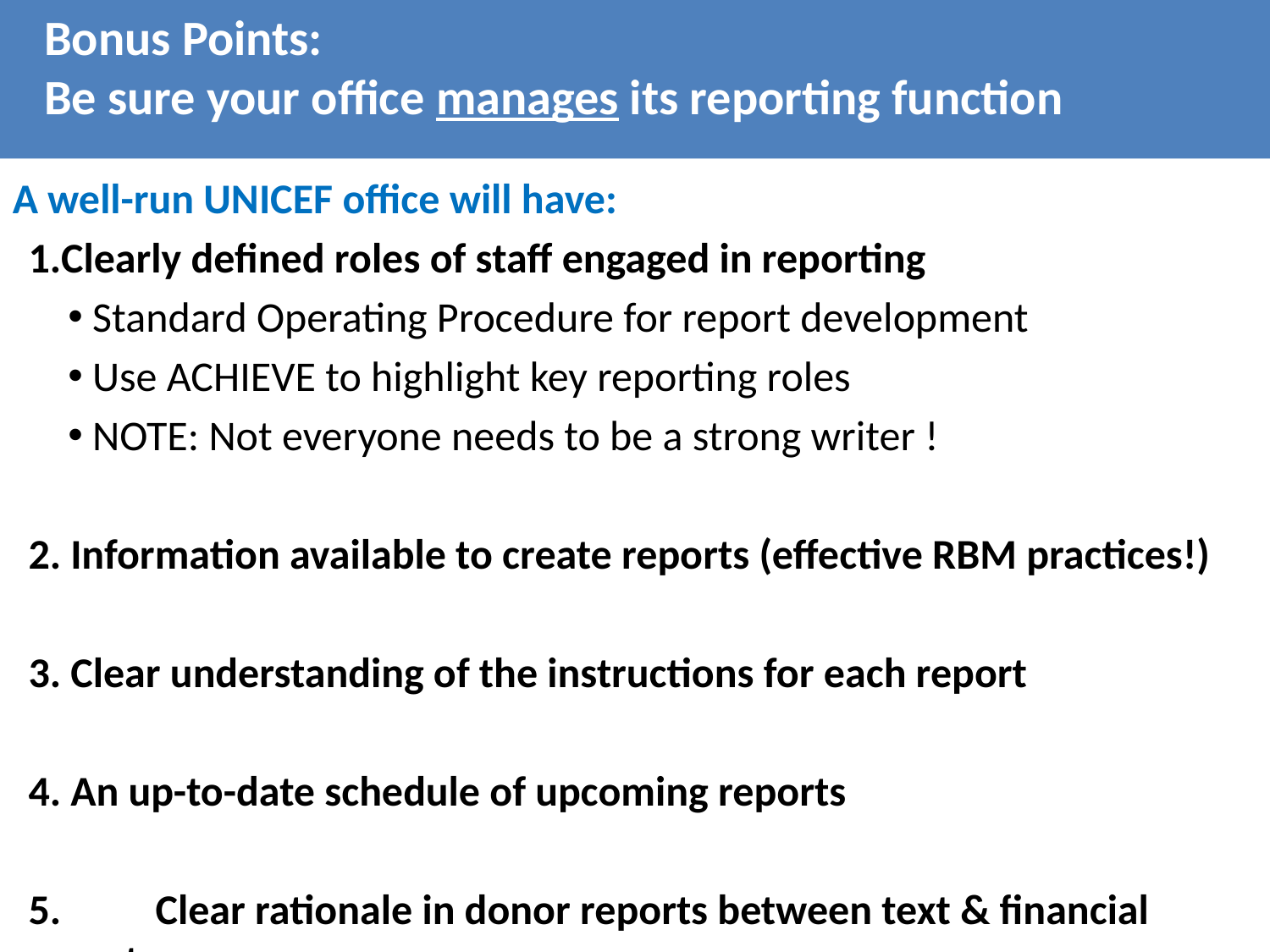

Bonus Points:
Be sure your office manages its reporting function
A well-run UNICEF office will have:
Clearly defined roles of staff engaged in reporting
 Standard Operating Procedure for report development
 Use ACHIEVE to highlight key reporting roles
 NOTE: Not everyone needs to be a strong writer !

 Information available to create reports (effective RBM practices!)

 Clear understanding of the instructions for each report

 An up-to-date schedule of upcoming reports

5.	Clear rationale in donor reports between text & financial report